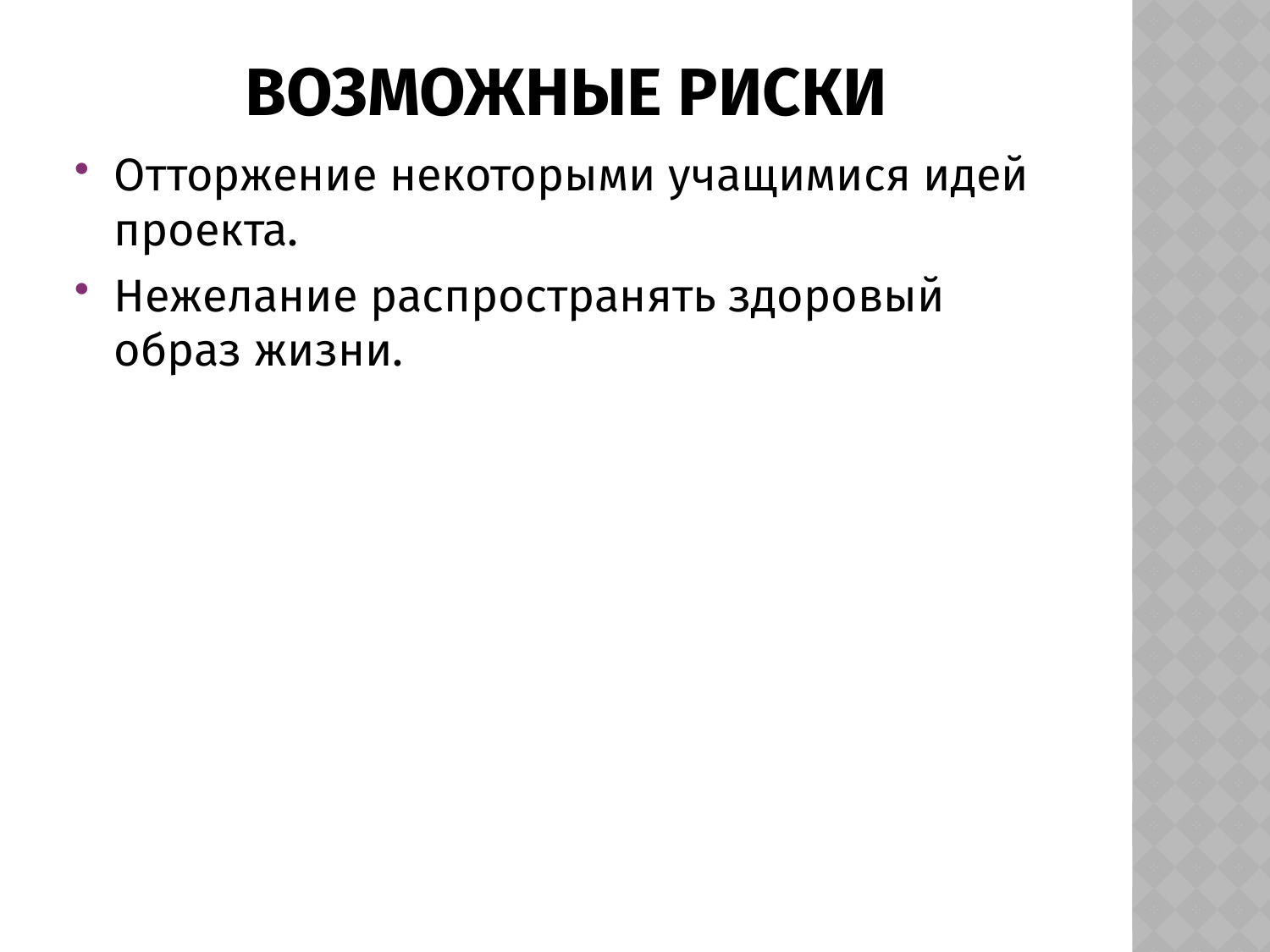

# Возможные риски
Отторжение некоторыми учащимися идей проекта.
Нежелание распространять здоровый образ жизни.